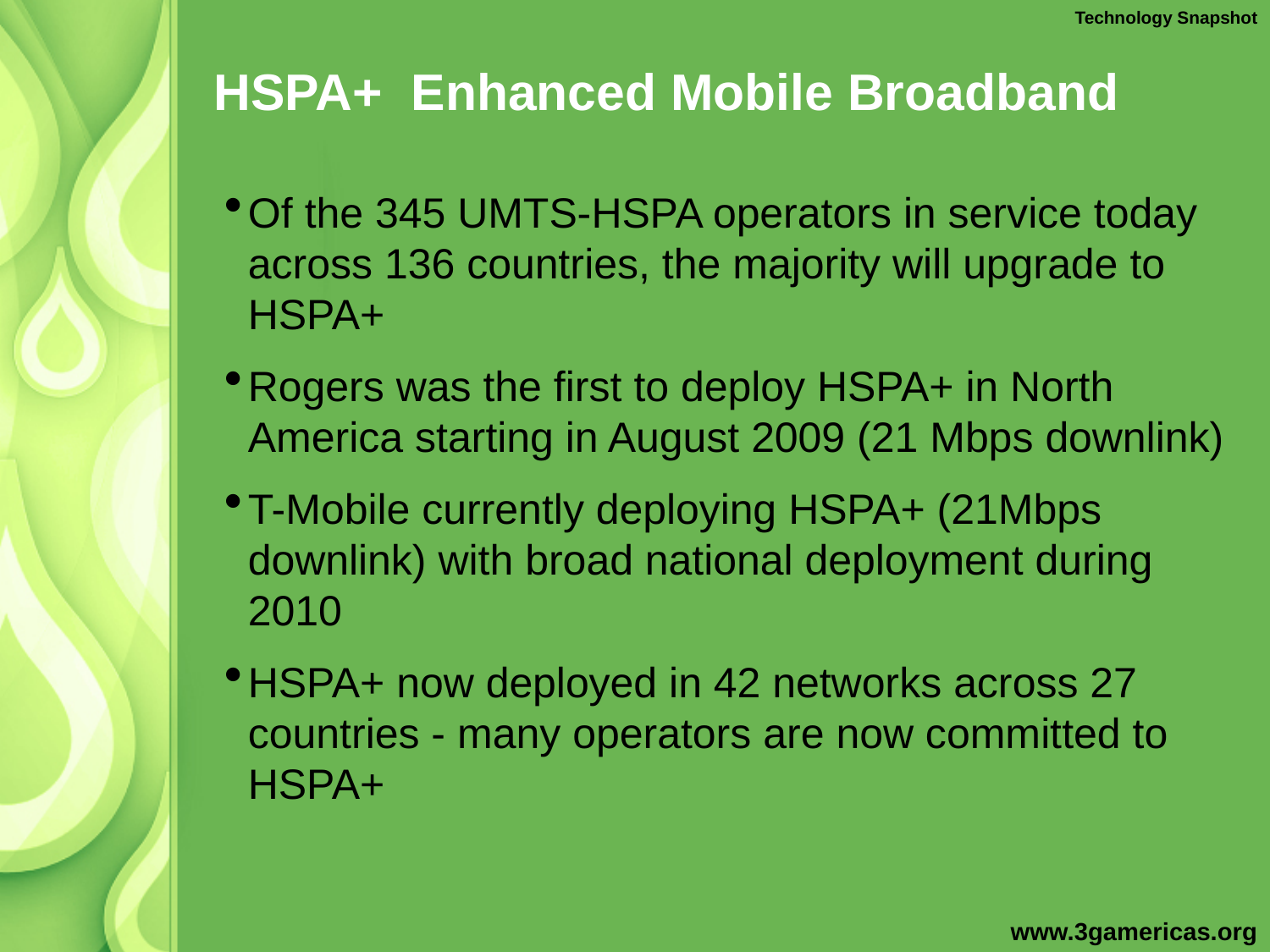

Technology Snapshot
HSPA+  Enhanced Mobile Broadband

Of the 345 UMTS-HSPA operators in service today across 136 countries, the majority will upgrade to HSPA+
Rogers was the first to deploy HSPA+ in North America starting in August 2009 (21 Mbps downlink)
T-Mobile currently deploying HSPA+ (21Mbps downlink) with broad national deployment during 2010
HSPA+ now deployed in 42 networks across 27 countries - many operators are now committed to HSPA+
www.3gamericas.org